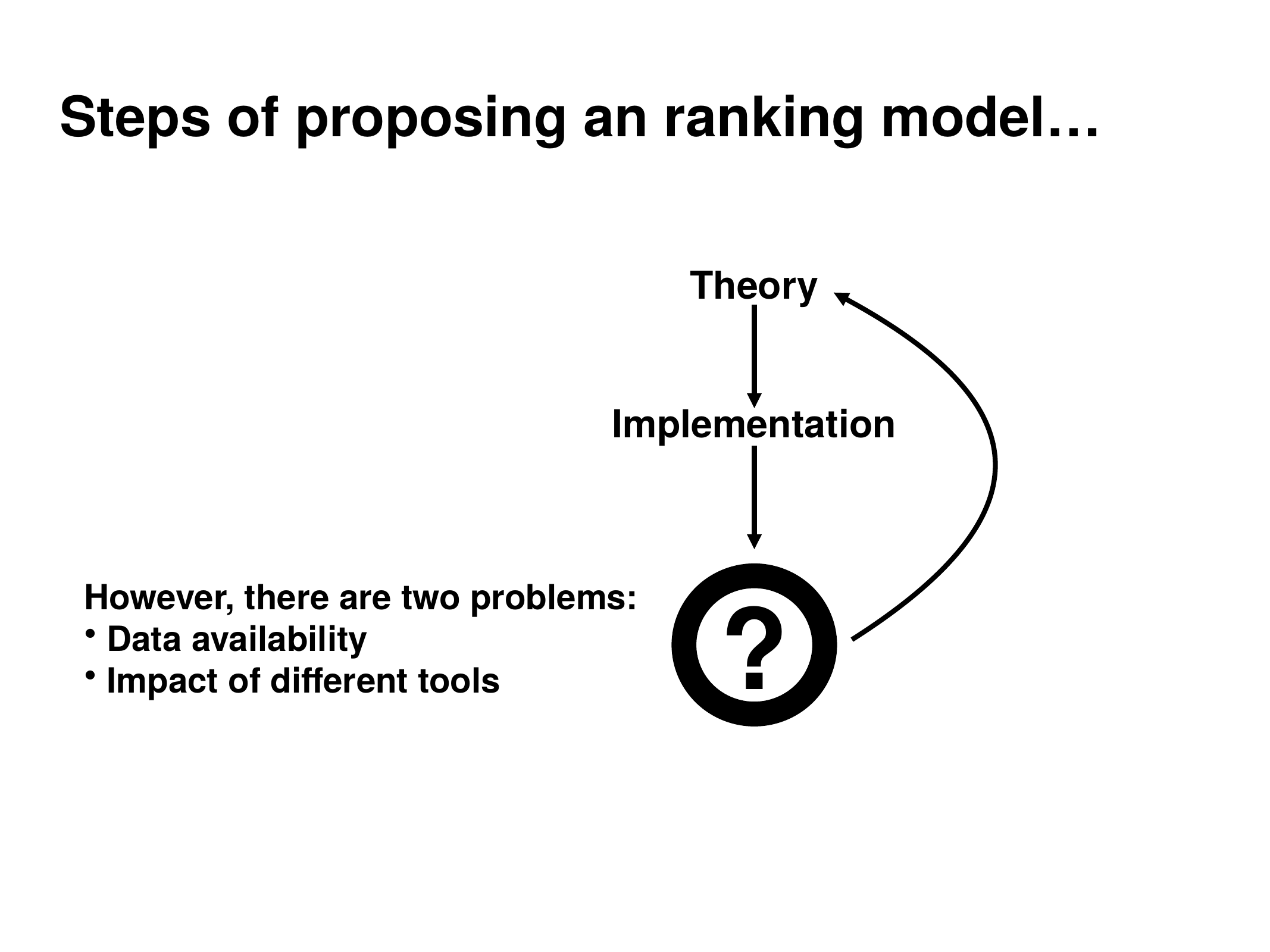

# Steps of proposing an ranking model…
Theory

Implementation

However, there are two problems:
Data availability
Impact of different tools
?

69